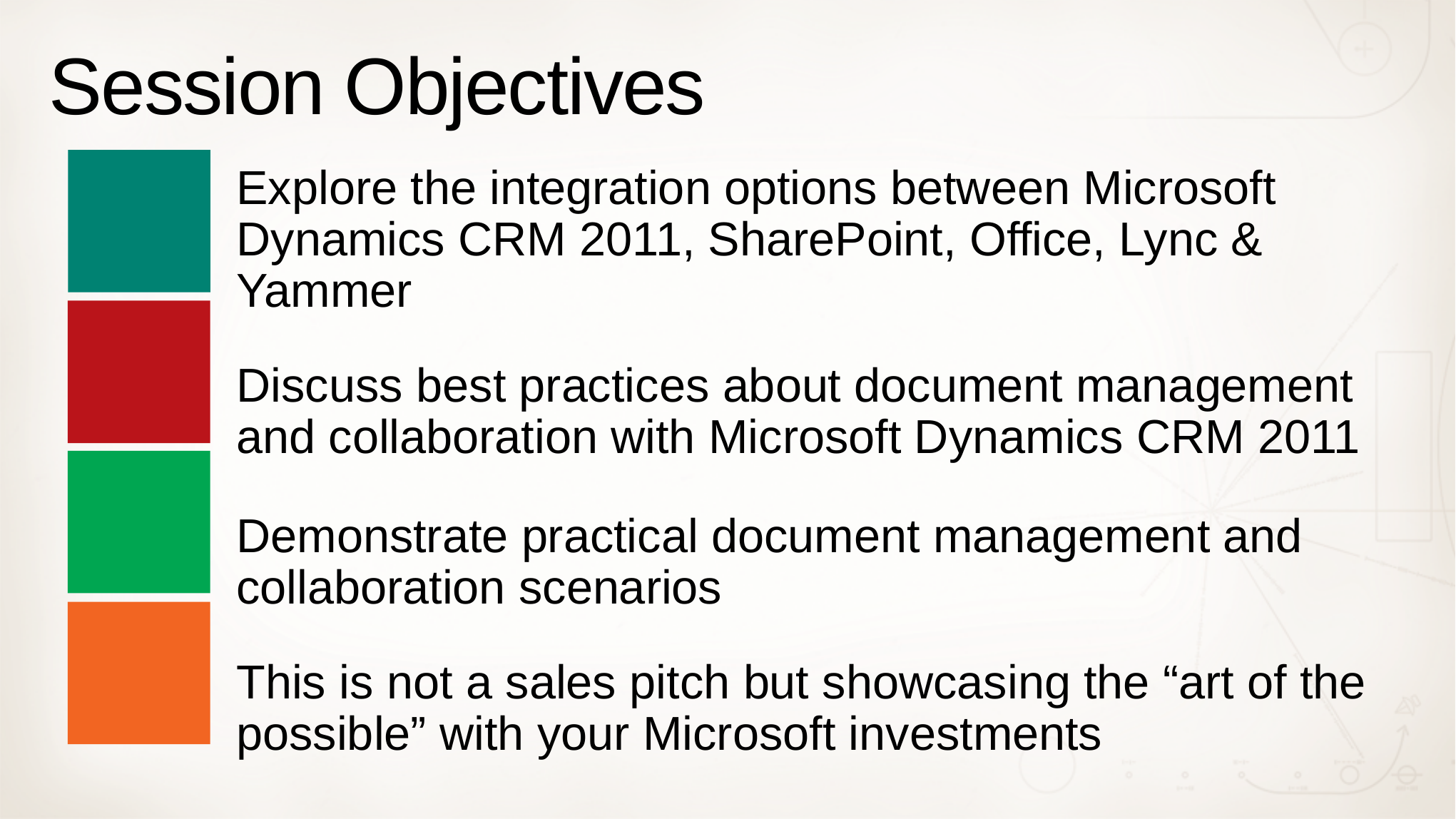

# Session Objectives

Explore the integration options between Microsoft Dynamics CRM 2011, SharePoint, Office, Lync & Yammer

Discuss best practices about document management and collaboration with Microsoft Dynamics CRM 2011

Demonstrate practical document management and collaboration scenarios

This is not a sales pitch but showcasing the “art of the possible” with your Microsoft investments